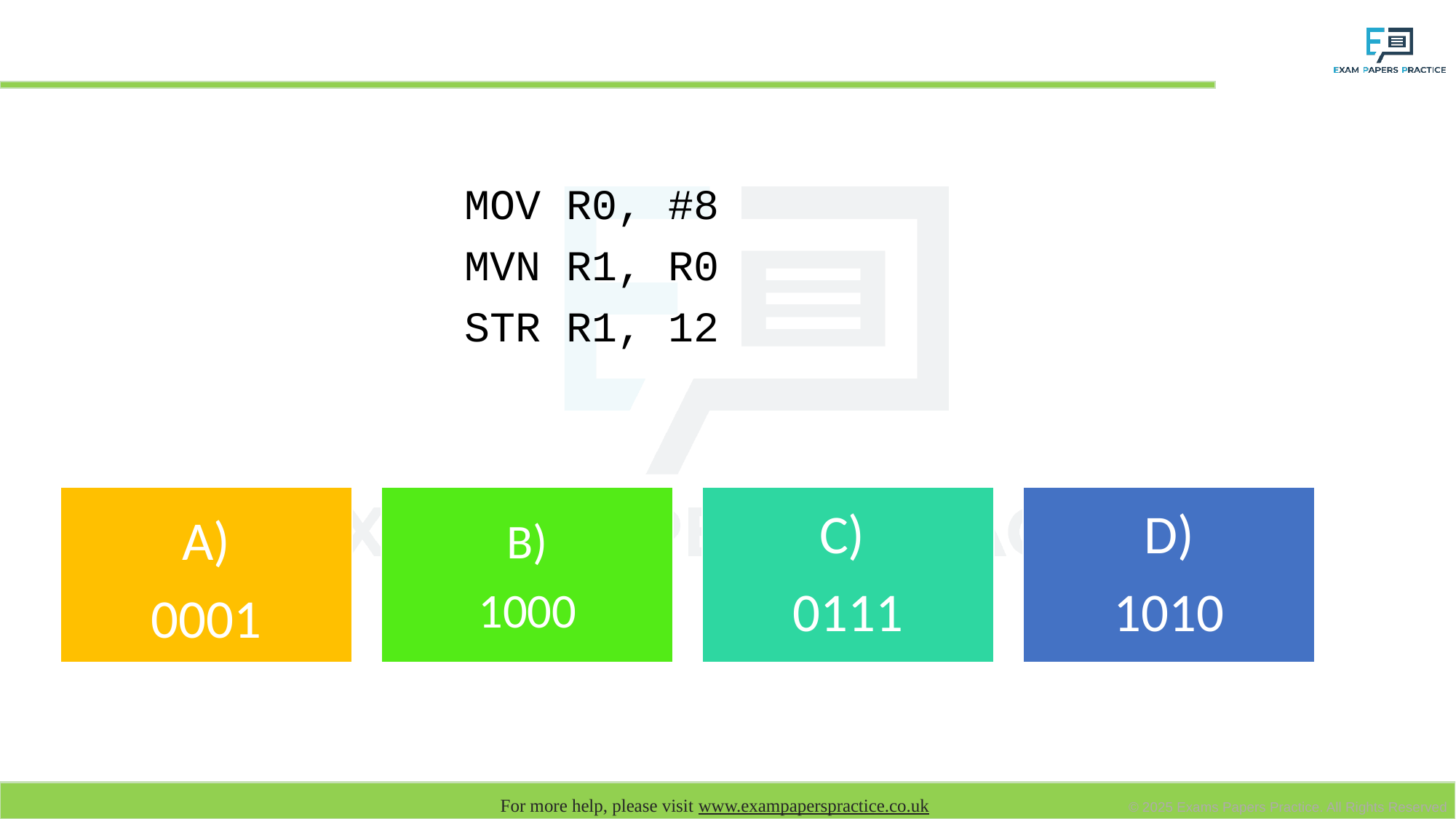

# What value is stored in memory address 12 once the assembly code below has been executed?
MOV R0, #8
MVN R1, R0
STR R1, 12

A)
0001

B)
1000

C)
0111
D)
1010